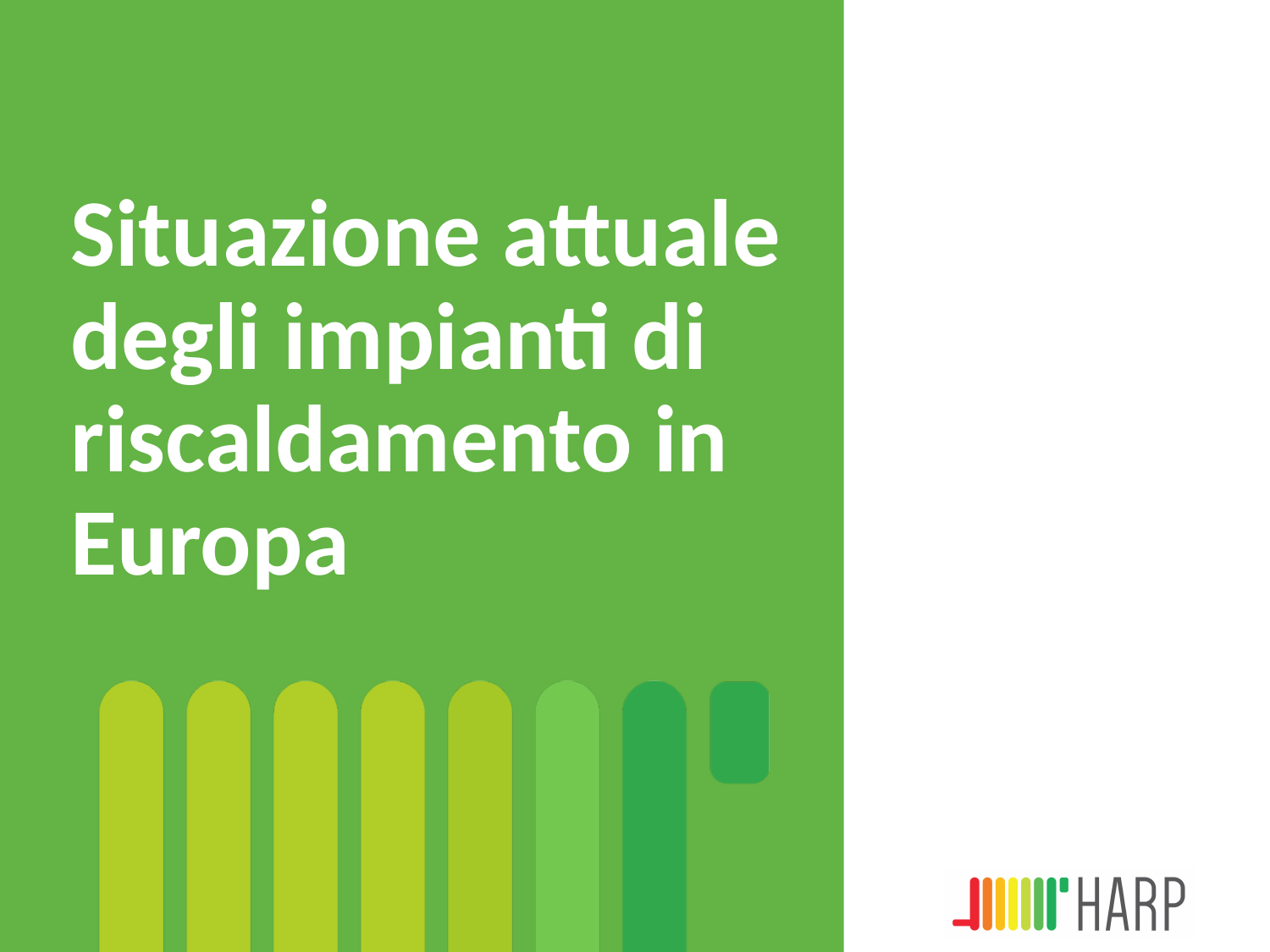

# Situazione attuale degli impianti di riscaldamento in Europa